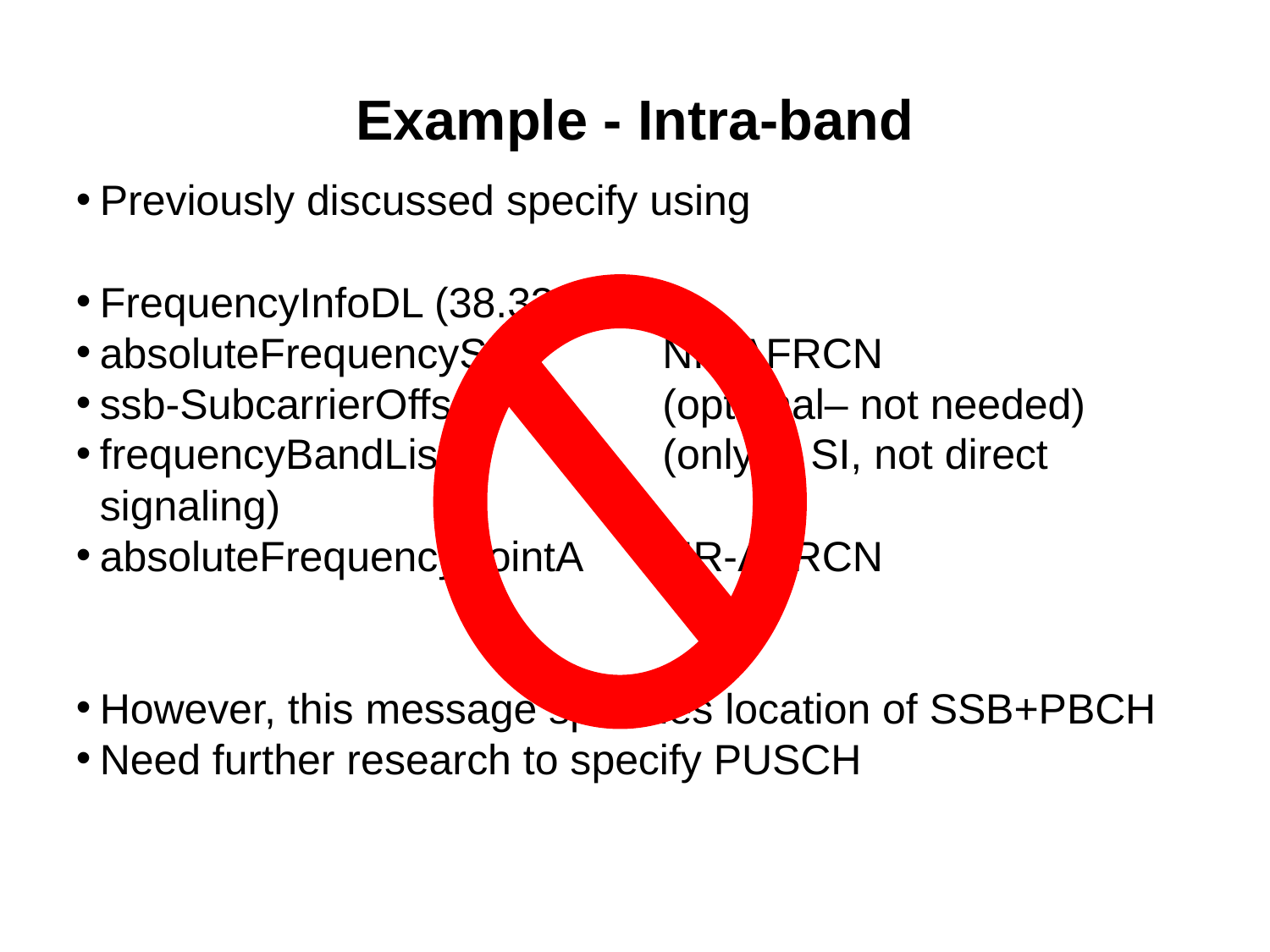

# Example - Intra-band
Previously discussed specify using

FrequencyInfoDL (38.331)
absoluteFrequencySSB	NR-AFRCN
ssb-SubcarrierOffset 	(optional– not needed)
frequencyBandList 	(only in SI, not direct signaling)
absoluteFrequencyPointA	NR-AFRCN

However, this message specifies location of SSB+PBCH
Need further research to specify PUSCH